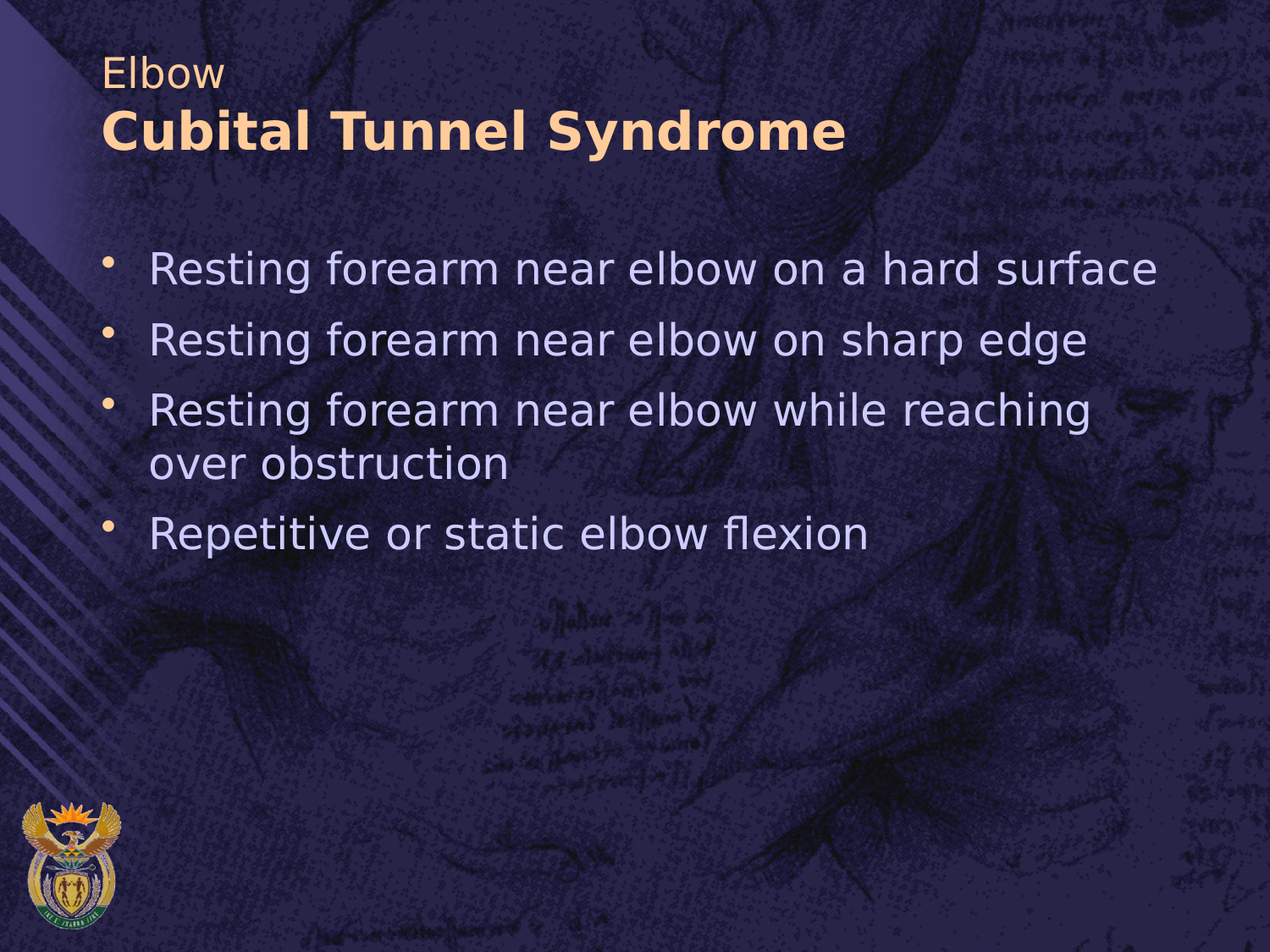

# Elbow Cubital Tunnel Syndrome
Resting forearm near elbow on a hard surface
Resting forearm near elbow on sharp edge
Resting forearm near elbow while reaching over obstruction
Repetitive or static elbow flexion